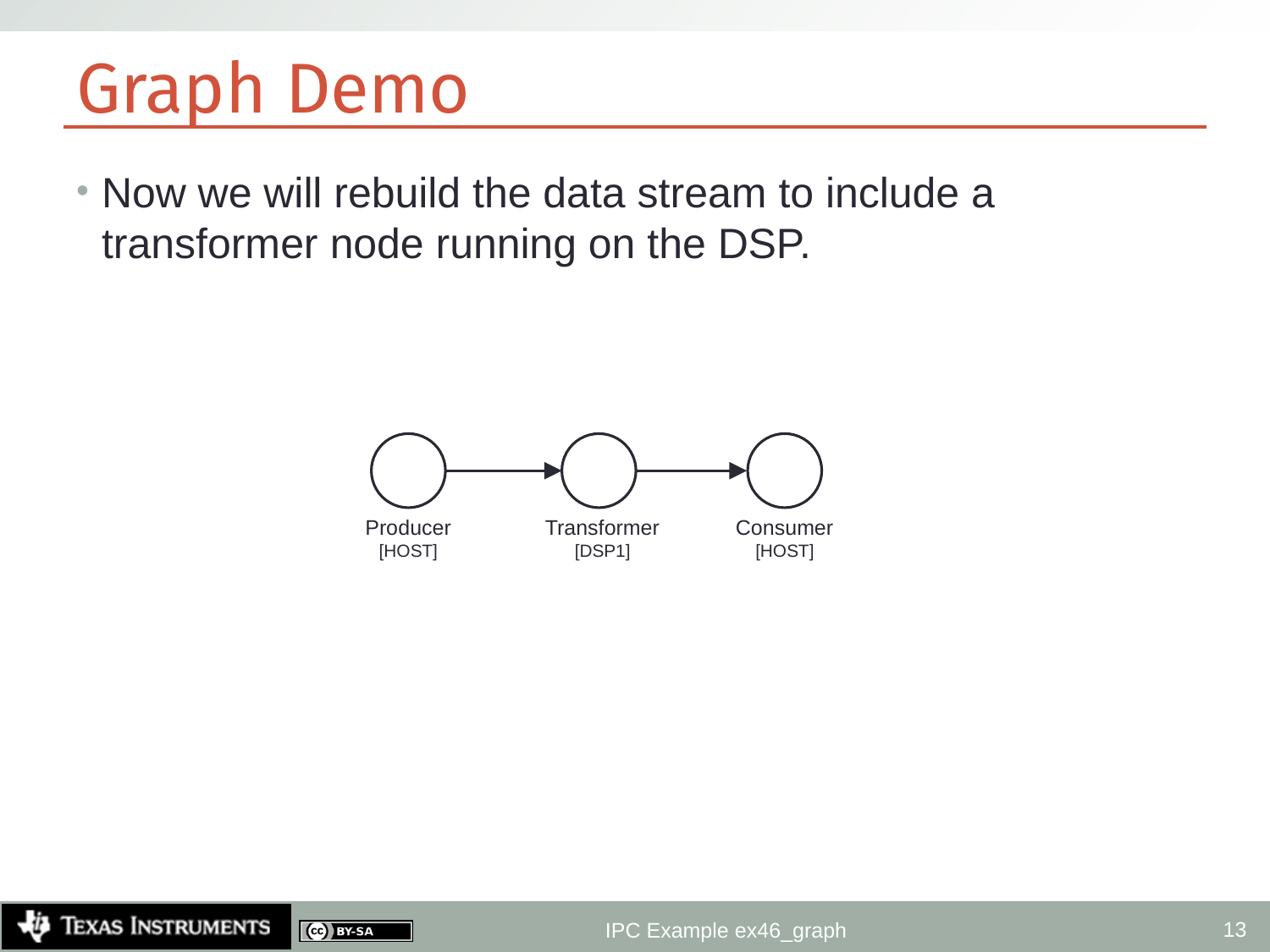

# Graph Demo
Now we will rebuild the data stream to include a transformer node running on the DSP.

Producer
[HOST]
Transformer
[DSP1]
Consumer
[HOST]
13
IPC Example ex46_graph